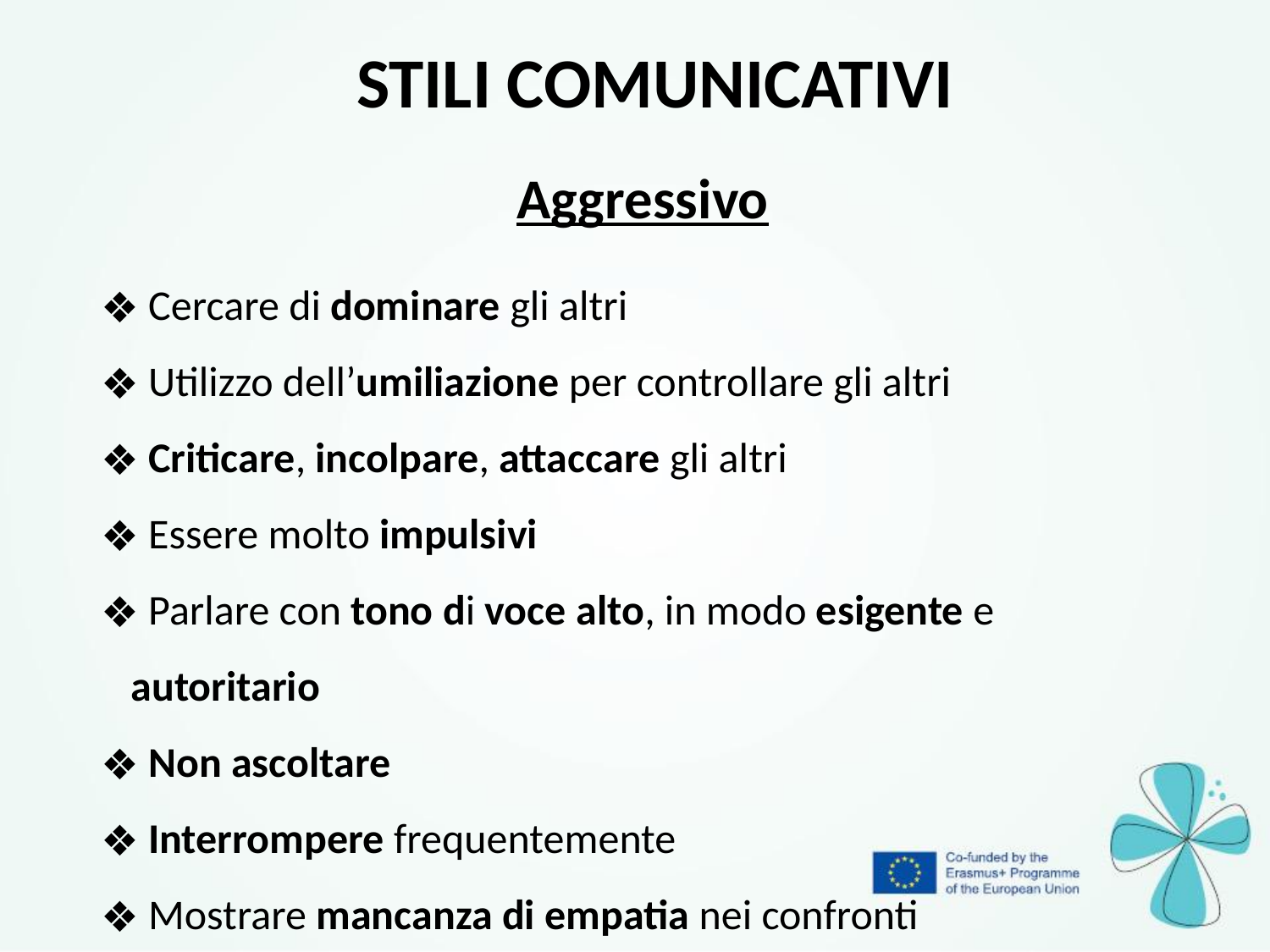

Stili Comunicativi

Aggressivo

 Cercare di dominare gli altri
 Utilizzo dell’umiliazione per controllare gli altri
 Criticare, incolpare, attaccare gli altri
 Essere molto impulsivi
 Parlare con tono di voce alto, in modo esigente e autoritario
 Non ascoltare
 Interrompere frequentemente
 Mostrare mancanza di empatia nei confronti
delle emozioni altrui